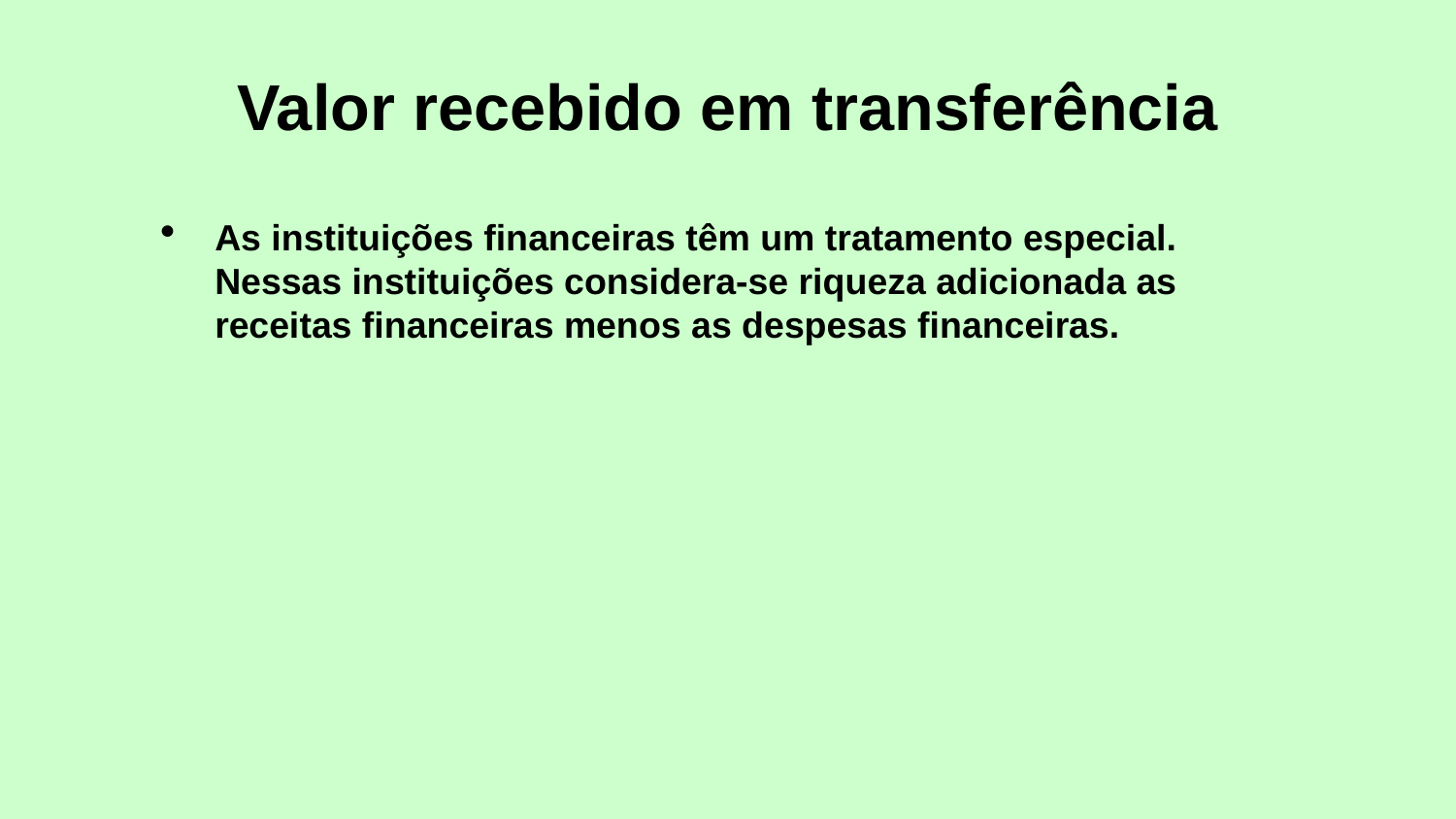

# Valor recebido em transferência
As instituições financeiras têm um tratamento especial. Nessas instituições considera-se riqueza adicionada as receitas financeiras menos as despesas financeiras.